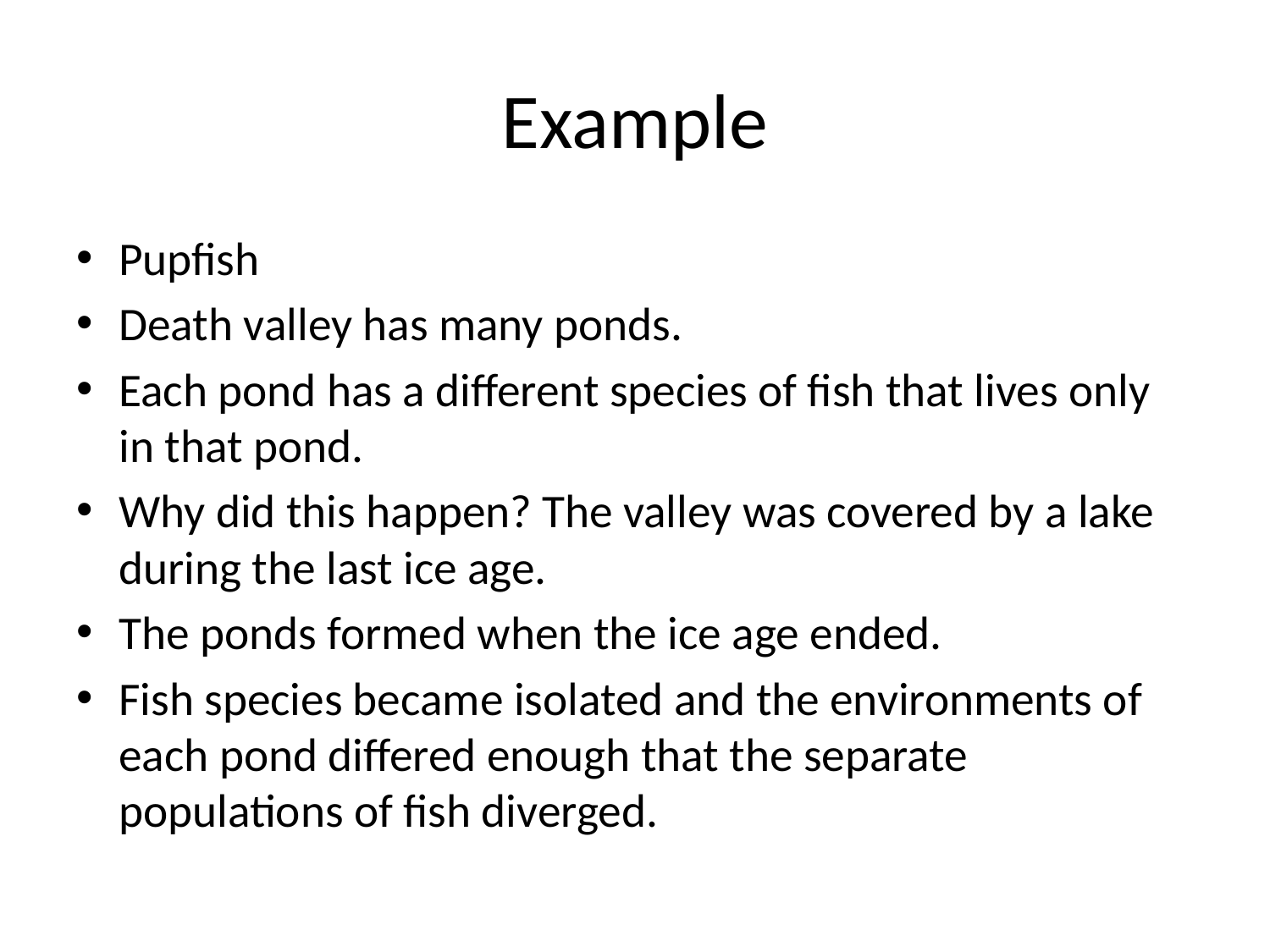

# Example
Pupfish
Death valley has many ponds.
Each pond has a different species of fish that lives only in that pond.
Why did this happen? The valley was covered by a lake during the last ice age.
The ponds formed when the ice age ended.
Fish species became isolated and the environments of each pond differed enough that the separate populations of fish diverged.